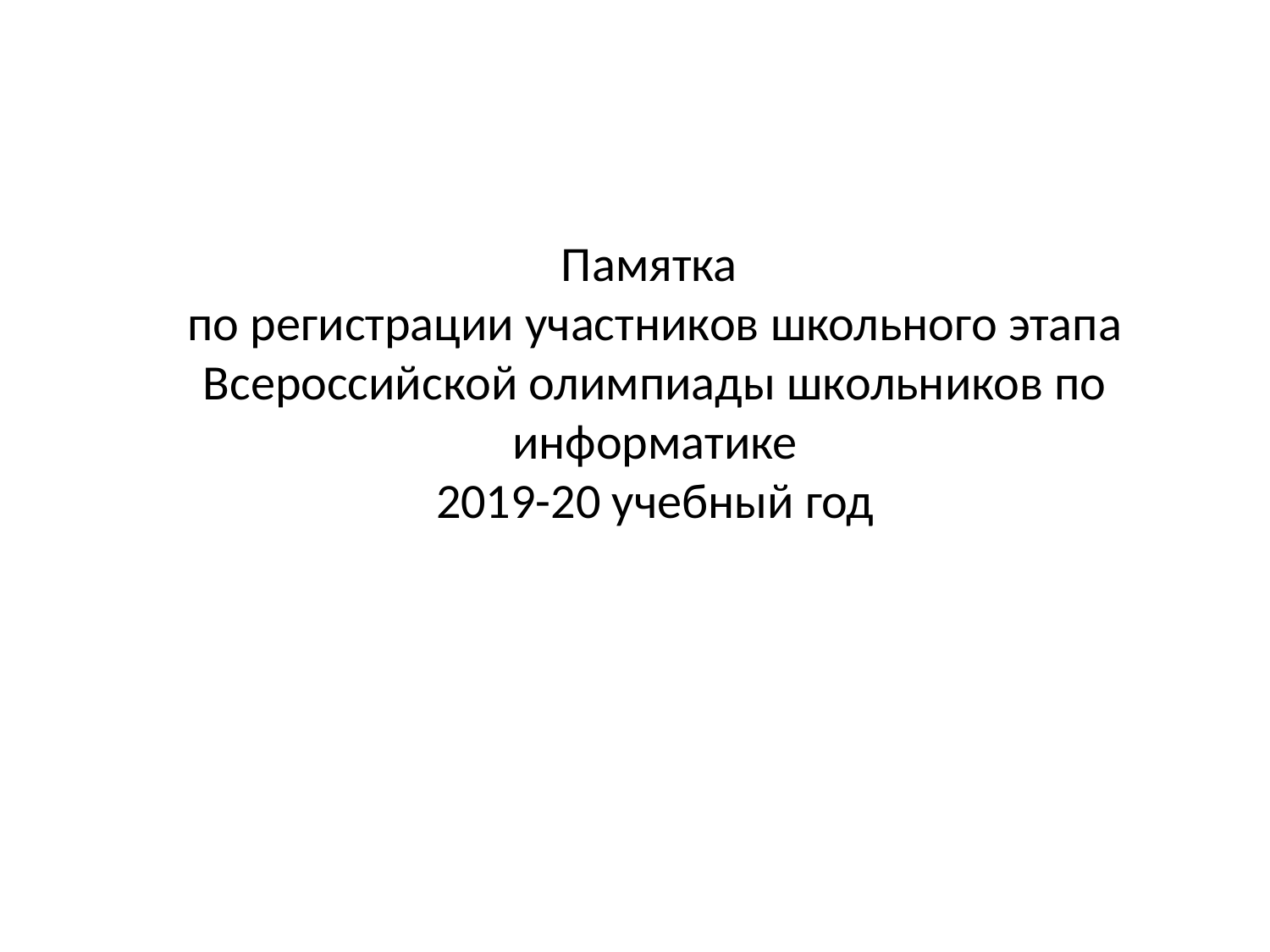

Памятка
по регистрации участников школьного этапа Всероссийской олимпиады школьников по информатике
2019-20 учебный год